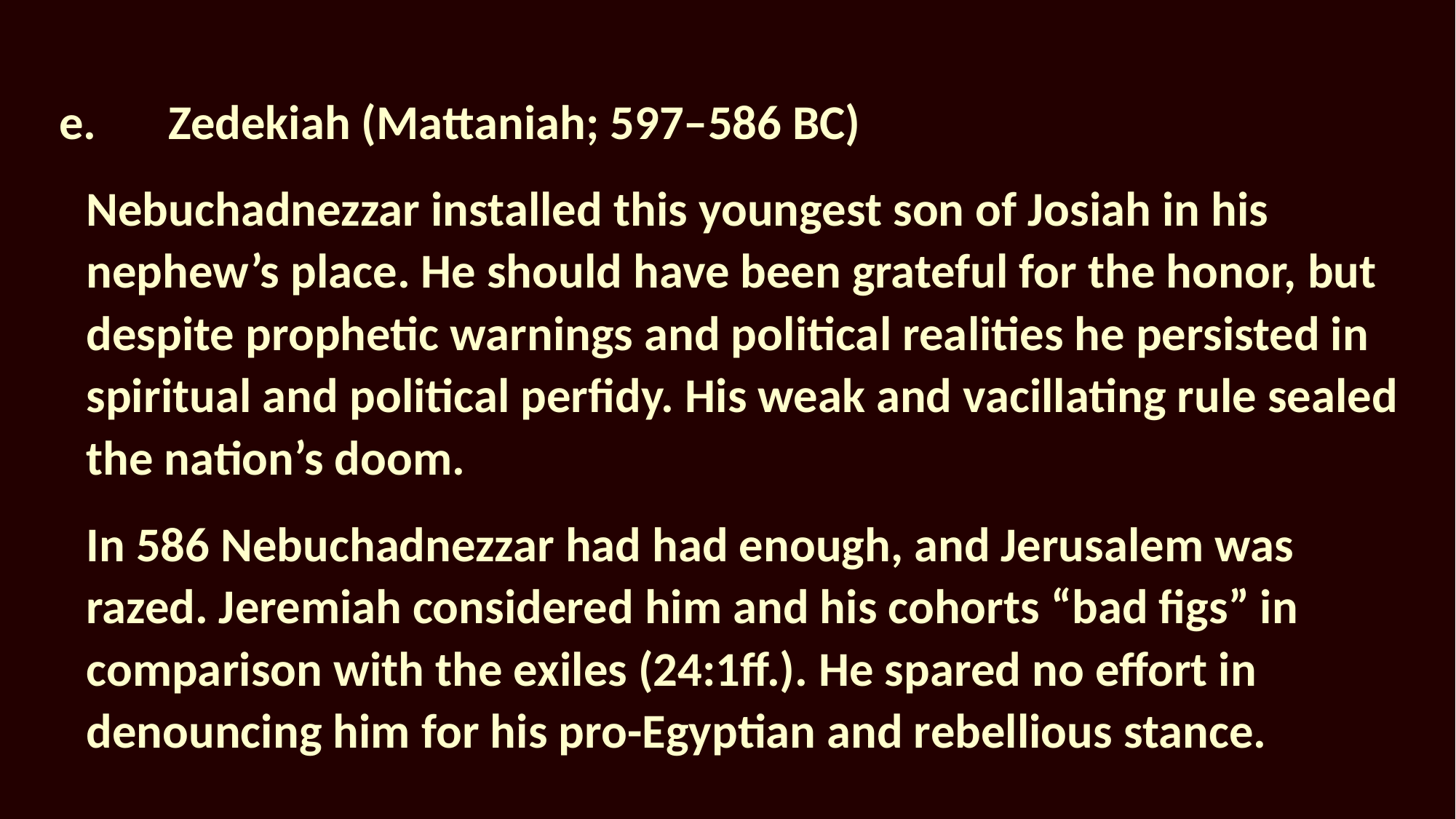

e.	Zedekiah (Mattaniah; 597–586 BC)
Nebuchadnezzar installed this youngest son of Josiah in his nephew’s place. He should have been grateful for the honor, but despite prophetic warnings and political realities he persisted in spiritual and political perfidy. His weak and vacillating rule sealed the nation’s doom.
In 586 Nebuchadnezzar had had enough, and Jerusalem was razed. Jeremiah considered him and his cohorts “bad figs” in comparison with the exiles (24:1ff.). He spared no effort in denouncing him for his pro-Egyptian and rebellious stance.